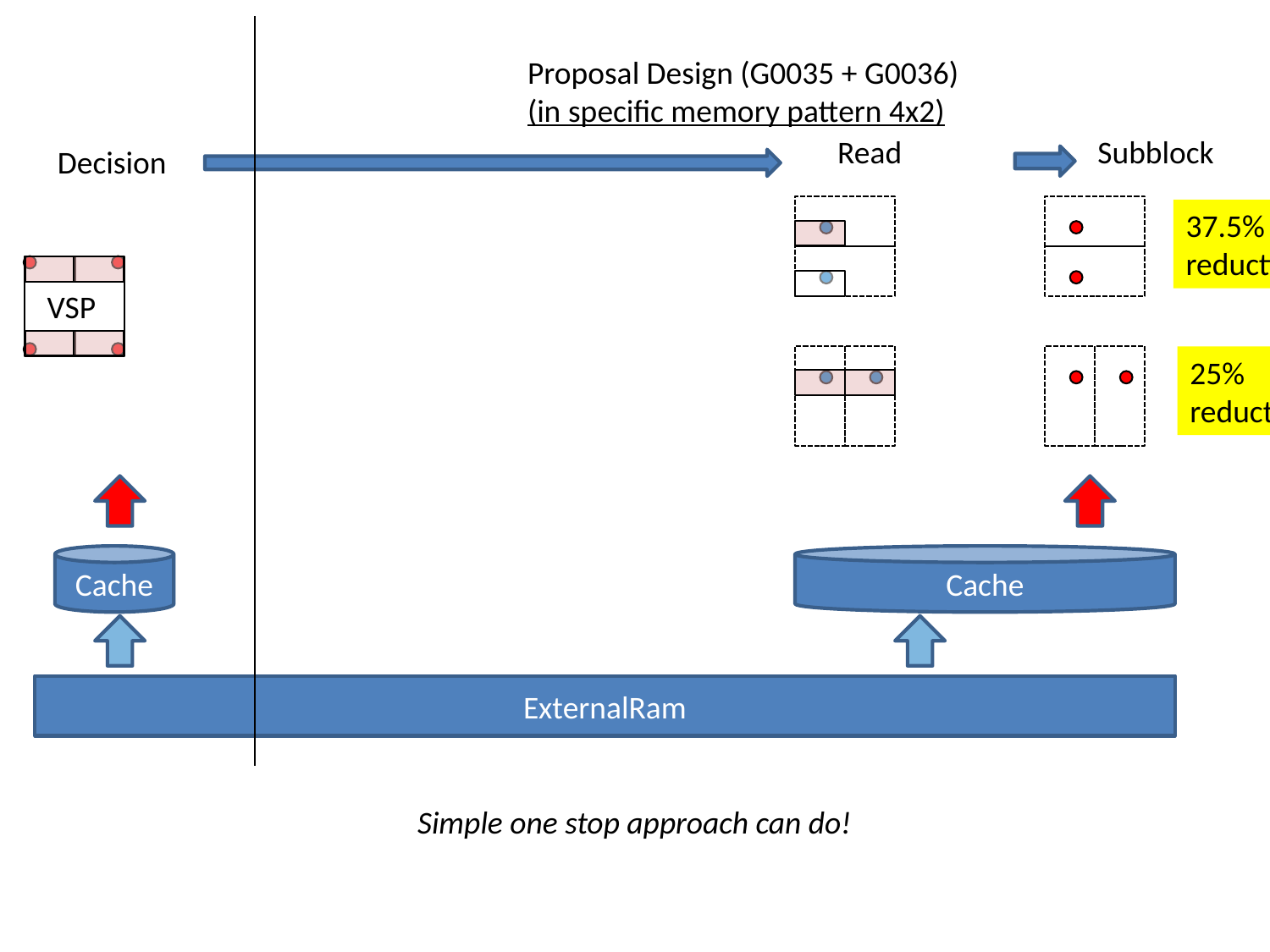

Proposal Design (G0035 + G0036)
(in specific memory pattern 4x2)
Read
Subblock
Decision

37.5% reduction

VSP

25% reduction

Cache
Cache

ExternalRam
Simple one stop approach can do!